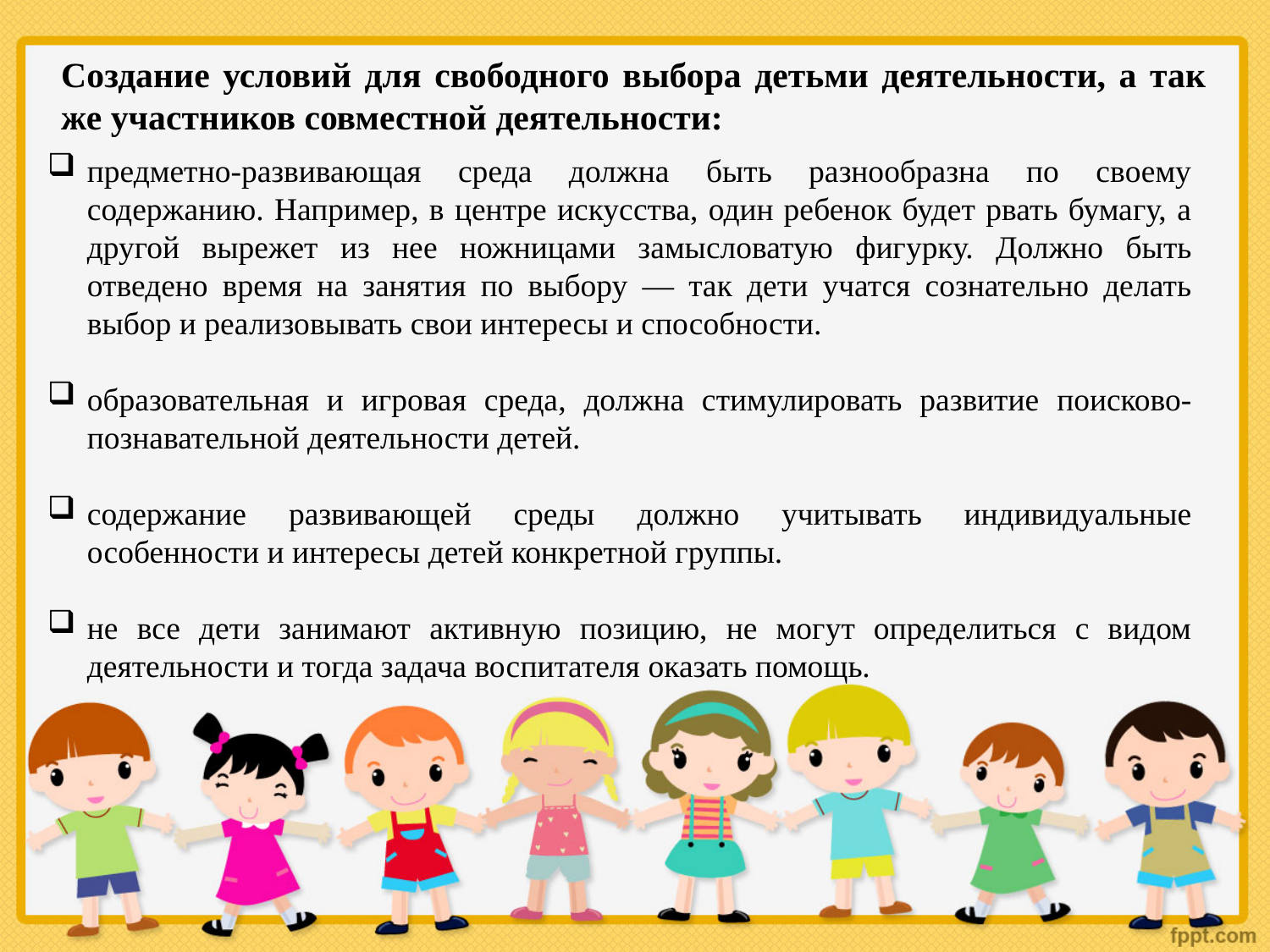

Создание условий для свободного выбора детьми деятельности, а так же участников совместной деятельности:
предметно-развивающая среда должна быть разнообразна по своему содержанию. Например, в центре искусства, один ребенок будет рвать бумагу, а другой вырежет из нее ножницами замысловатую фигурку. Должно быть отведено время на занятия по выбору — так дети учатся сознательно делать выбор и реализовывать свои интересы и способности.

образовательная и игровая среда, должна стимулировать развитие поисково-познавательной деятельности детей.

содержание развивающей среды должно учитывать индивидуальные особенности и интересы детей конкретной группы.

не все дети занимают активную позицию, не могут определиться с видом деятельности и тогда задача воспитателя оказать помощь.